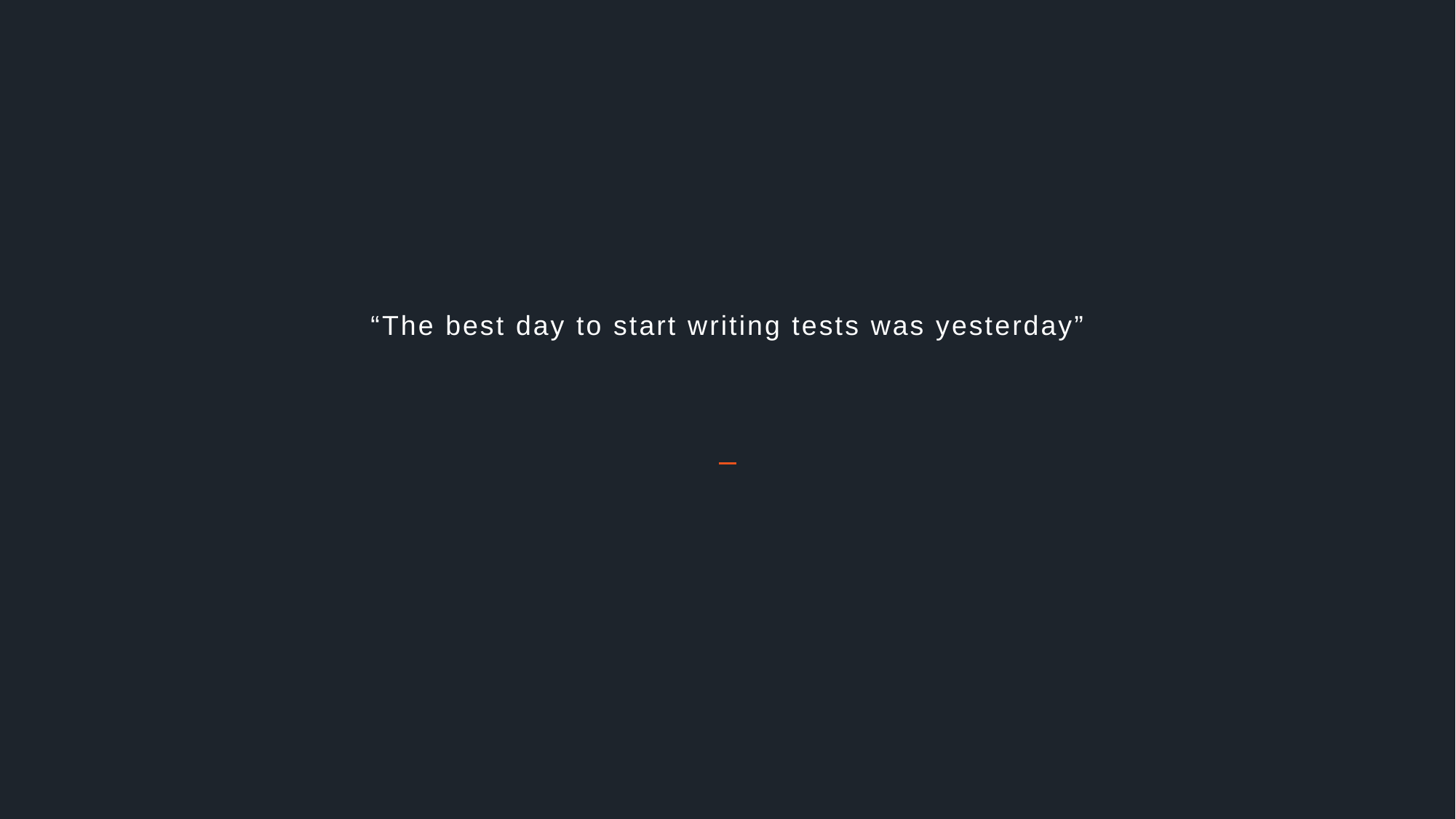

“The best day to start writing tests was yesterday”